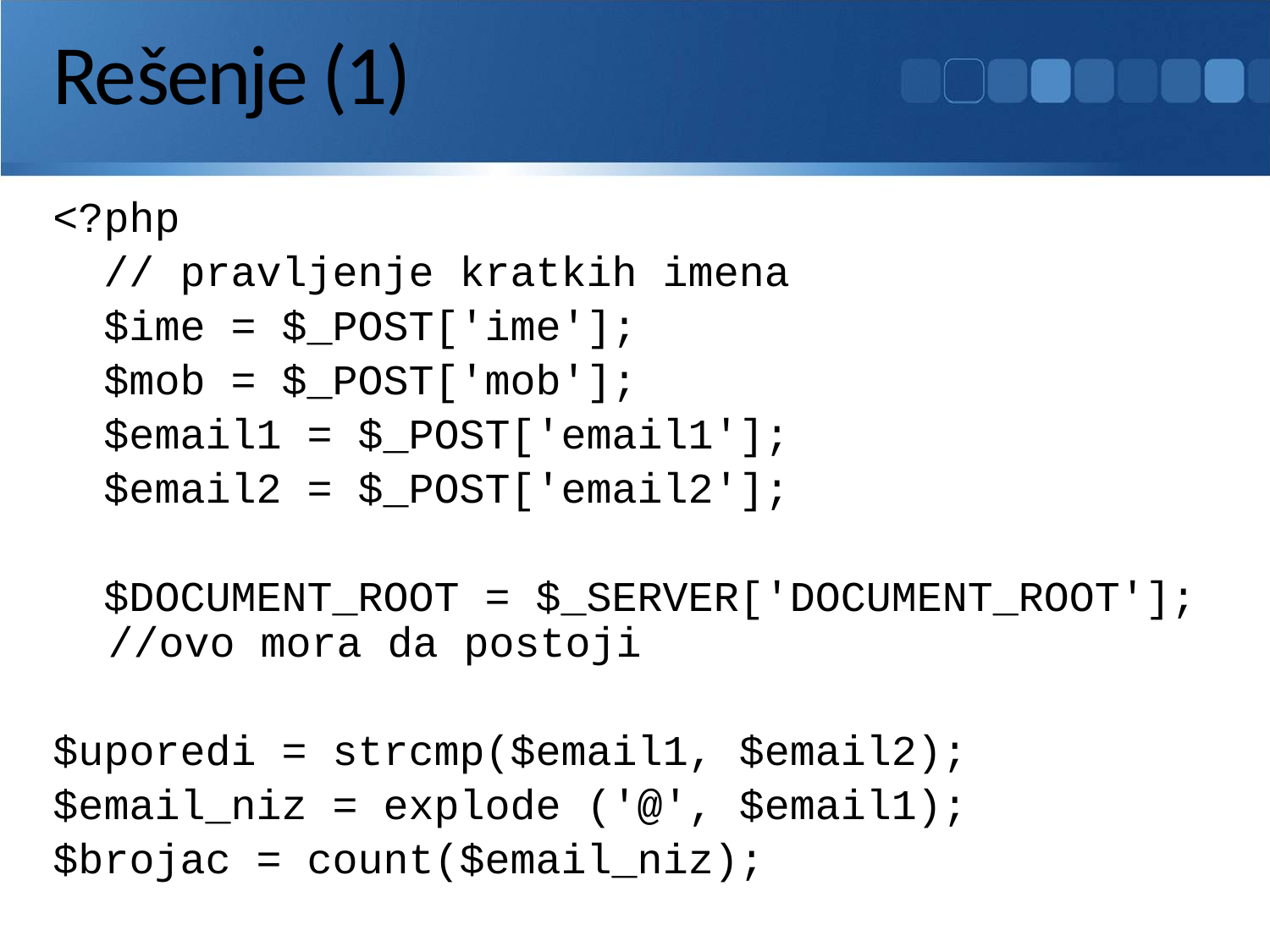

# Rešenje (1)
<?php
  // pravljenje kratkih imena
  $ime = $_POST['ime'];
  $mob = $_POST['mob'];
  $email1 = $_POST['email1'];
  $email2 = $_POST['email2'];

  $DOCUMENT_ROOT = $_SERVER['DOCUMENT_ROOT']; //ovo mora da postoji

$uporedi = strcmp($email1, $email2);
$email_niz = explode ('@', $email1);
$brojac = count($email_niz);

Rad sa znakovnim nizovima
167